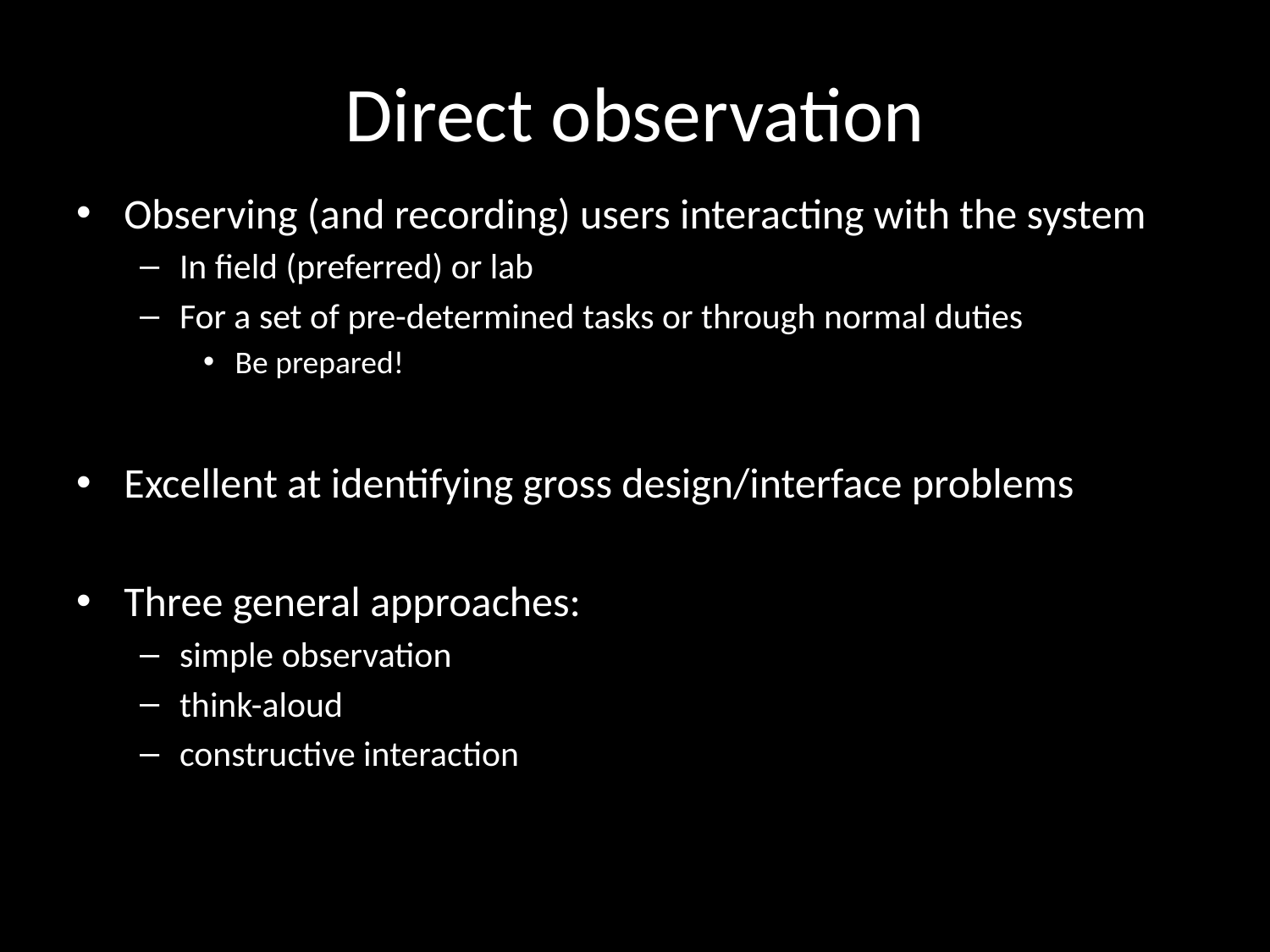

# Direct observation
Observing (and recording) users interacting with the system
In field (preferred) or lab
For a set of pre-determined tasks or through normal duties
Be prepared!

Excellent at identifying gross design/interface problems

Three general approaches:
simple observation
think-aloud
constructive interaction